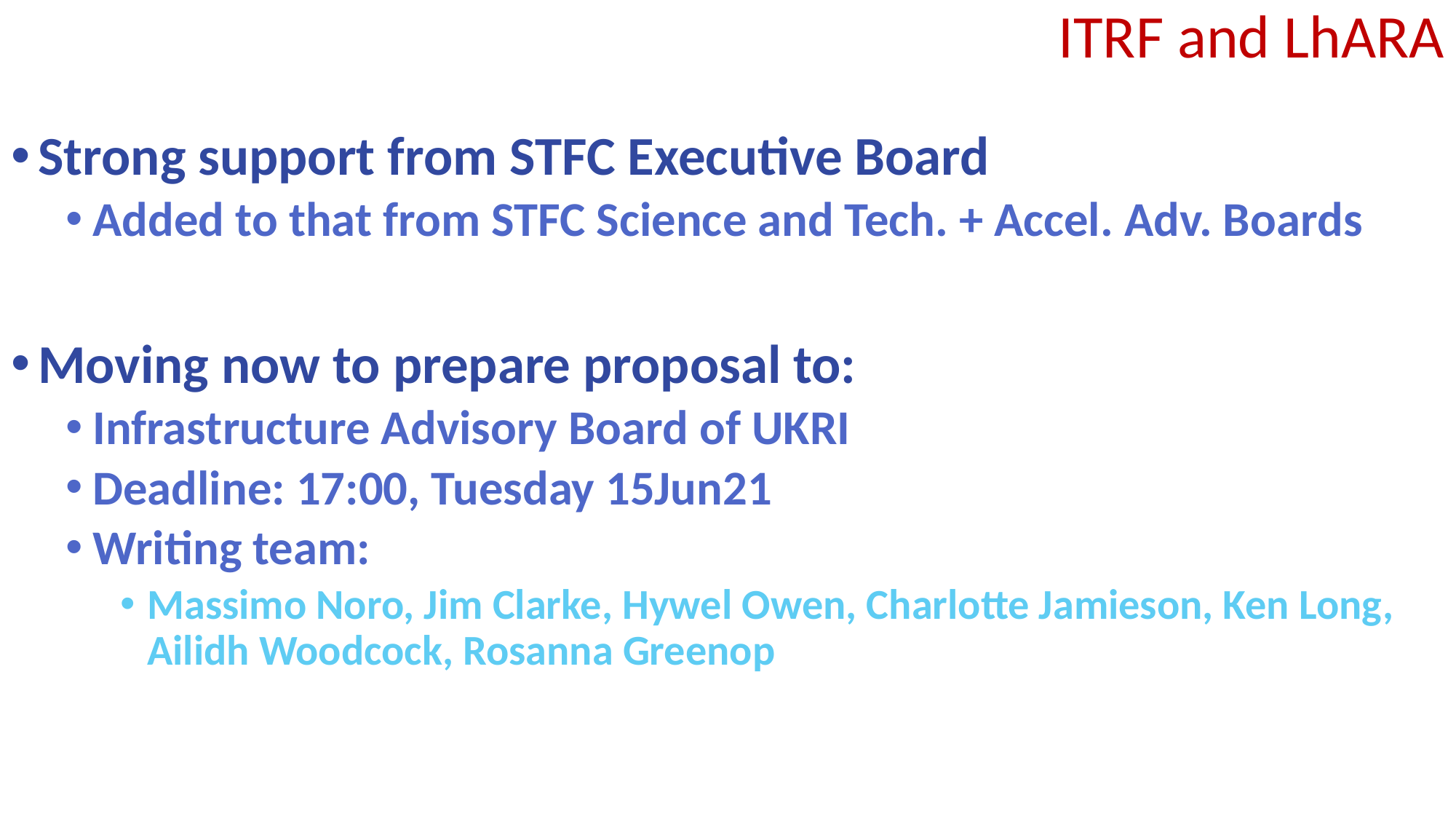

# ITRF and LhARA
Strong support from STFC Executive Board
Added to that from STFC Science and Tech. + Accel. Adv. Boards

Moving now to prepare proposal to:
Infrastructure Advisory Board of UKRI
Deadline: 17:00, Tuesday 15Jun21
Writing team:
Massimo Noro, Jim Clarke, Hywel Owen, Charlotte Jamieson, Ken Long, Ailidh Woodcock, Rosanna Greenop